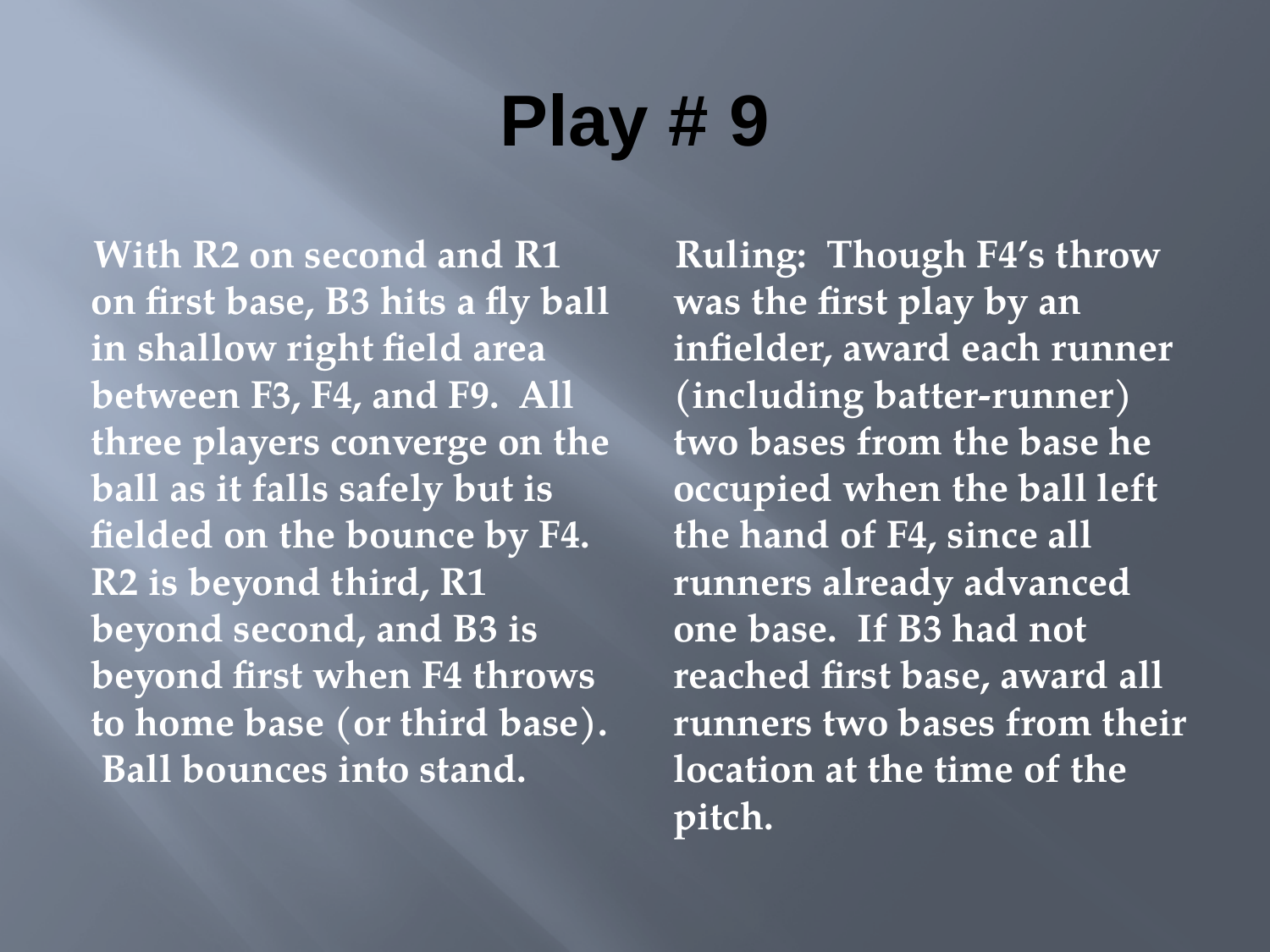

# Play # 9
With R2 on second and R1 on first base, B3 hits a fly ball in shallow right field area between F3, F4, and F9.  All three players converge on the ball as it falls safely but is fielded on the bounce by F4.  R2 is beyond third, R1 beyond second, and B3 is beyond first when F4 throws to home base (or third base).  Ball bounces into stand.
Ruling:  Though F4’s throw was the first play by an infielder, award each runner (including batter-runner) two bases from the base he occupied when the ball left the hand of F4, since all runners already advanced one base.  If B3 had not reached first base, award all runners two bases from their location at the time of the pitch.